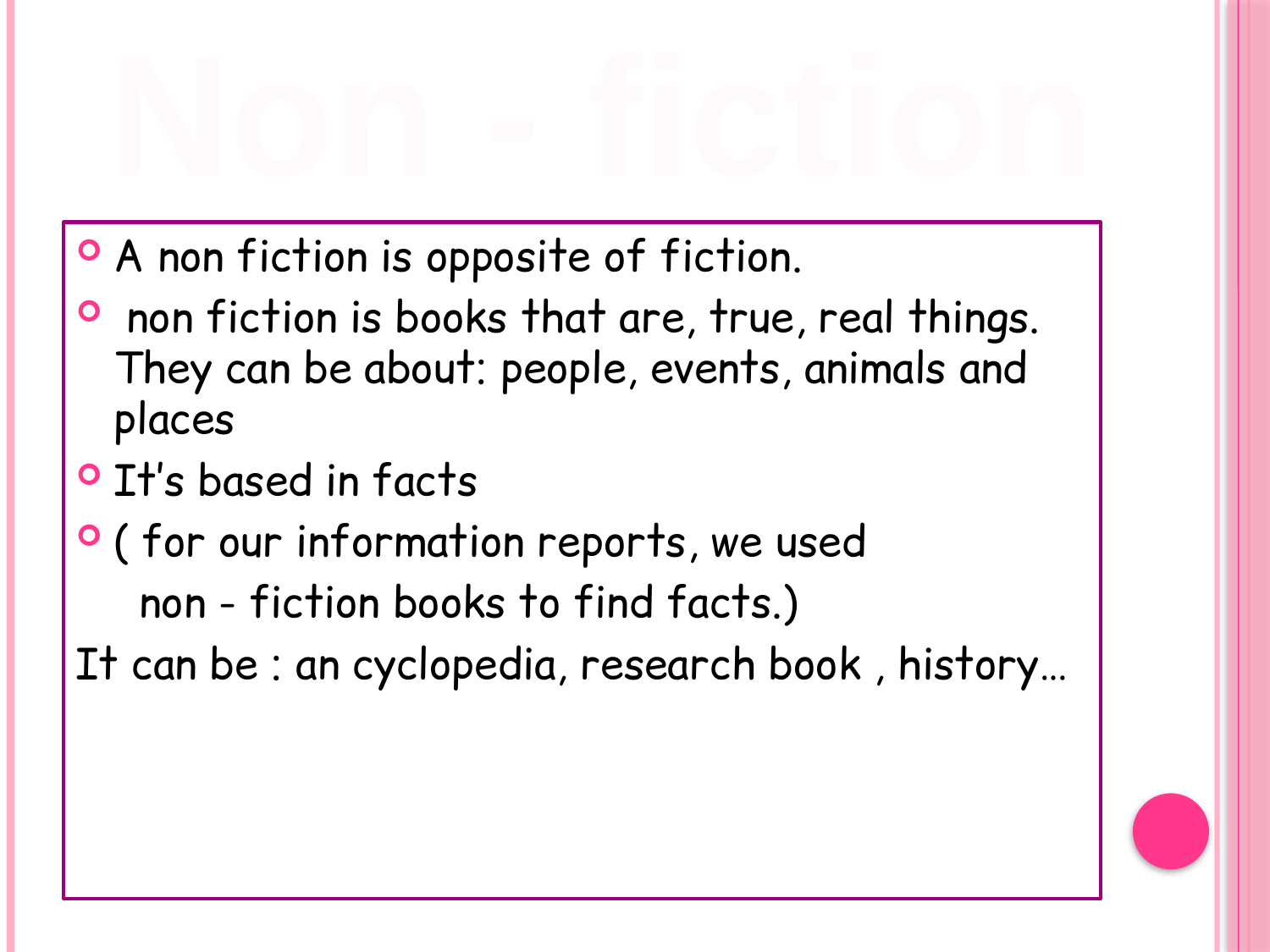

Non - fiction
A non fiction is opposite of fiction.
 non fiction is books that are, true, real things. They can be about: people, events, animals and places
It’s based in facts
( for our information reports, we used
     non - fiction books to find facts.)
It can be : an cyclopedia, research book , history…